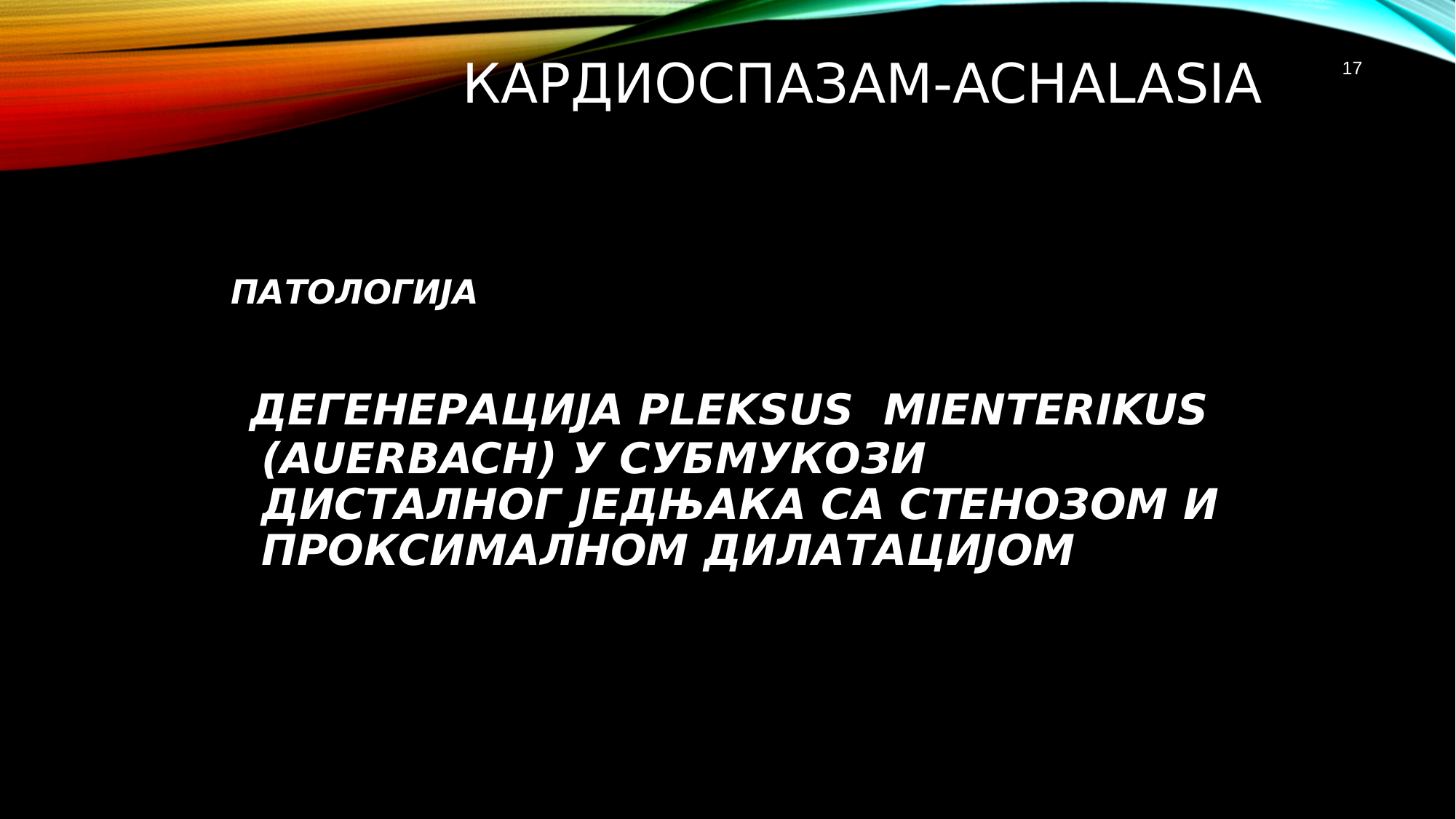

# КАРДИОСПАЗАМ-ACHALASIA
17

ПАТОЛОГИЈА

 ДЕГЕНЕРАЦИЈА PLEKSUS  MIENTERIKUS (AUERBACH) У СУБМУКОЗИ ДИСТАЛНОГ ЈЕДЊАКА СА СТЕНОЗОМ И ПРОКСИМАЛНОМ ДИЛАТАЦИЈОМ